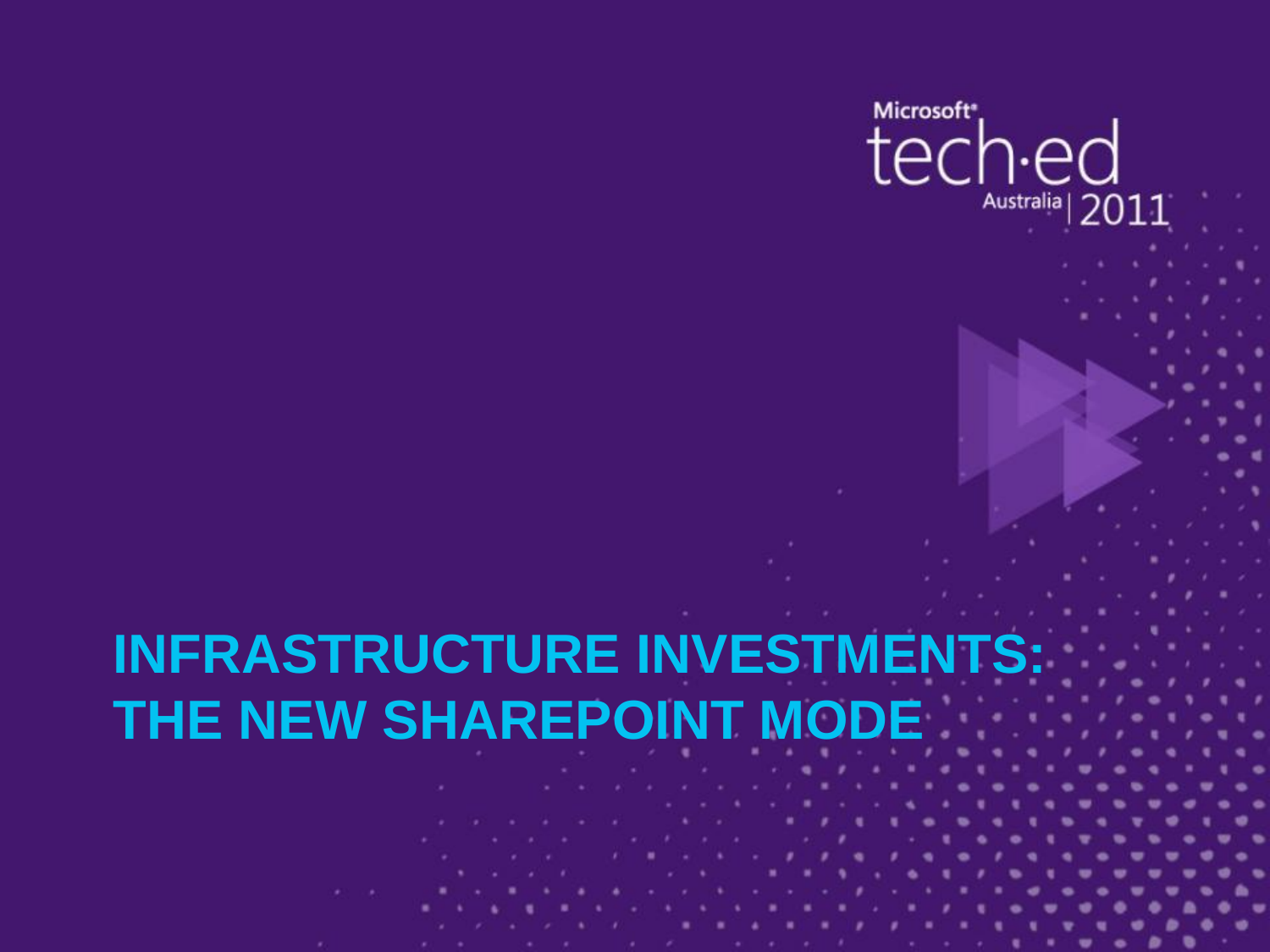

# Infrastructure Investments: The New SharePoint Mode